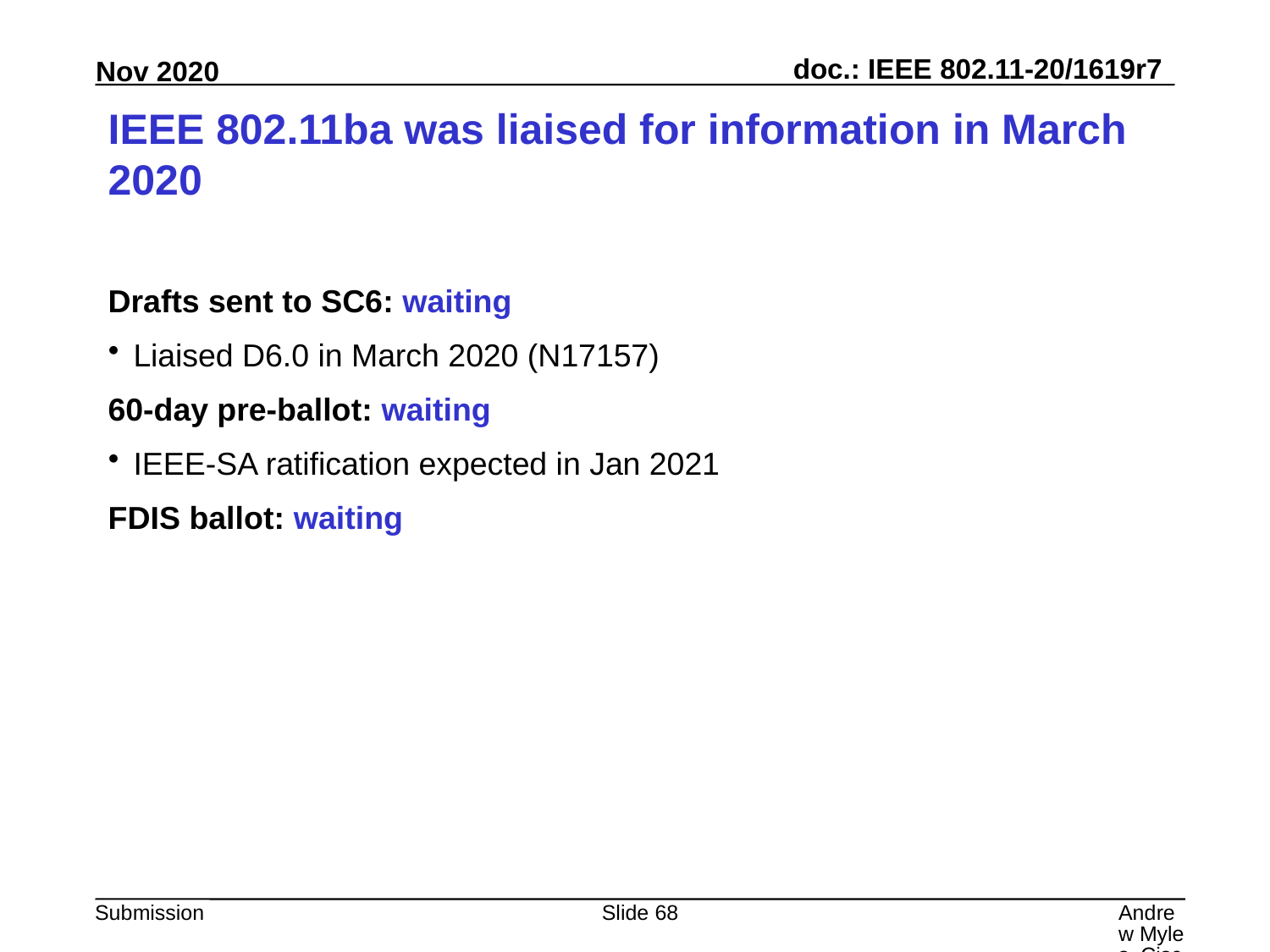

# IEEE 802.11ba was liaised for information in March 2020
Drafts sent to SC6: waiting
Liaised D6.0 in March 2020 (N17157)
60-day pre-ballot: waiting
IEEE-SA ratification expected in Jan 2021
FDIS ballot: waiting

Slide 68
Andrew Myles, Cisco